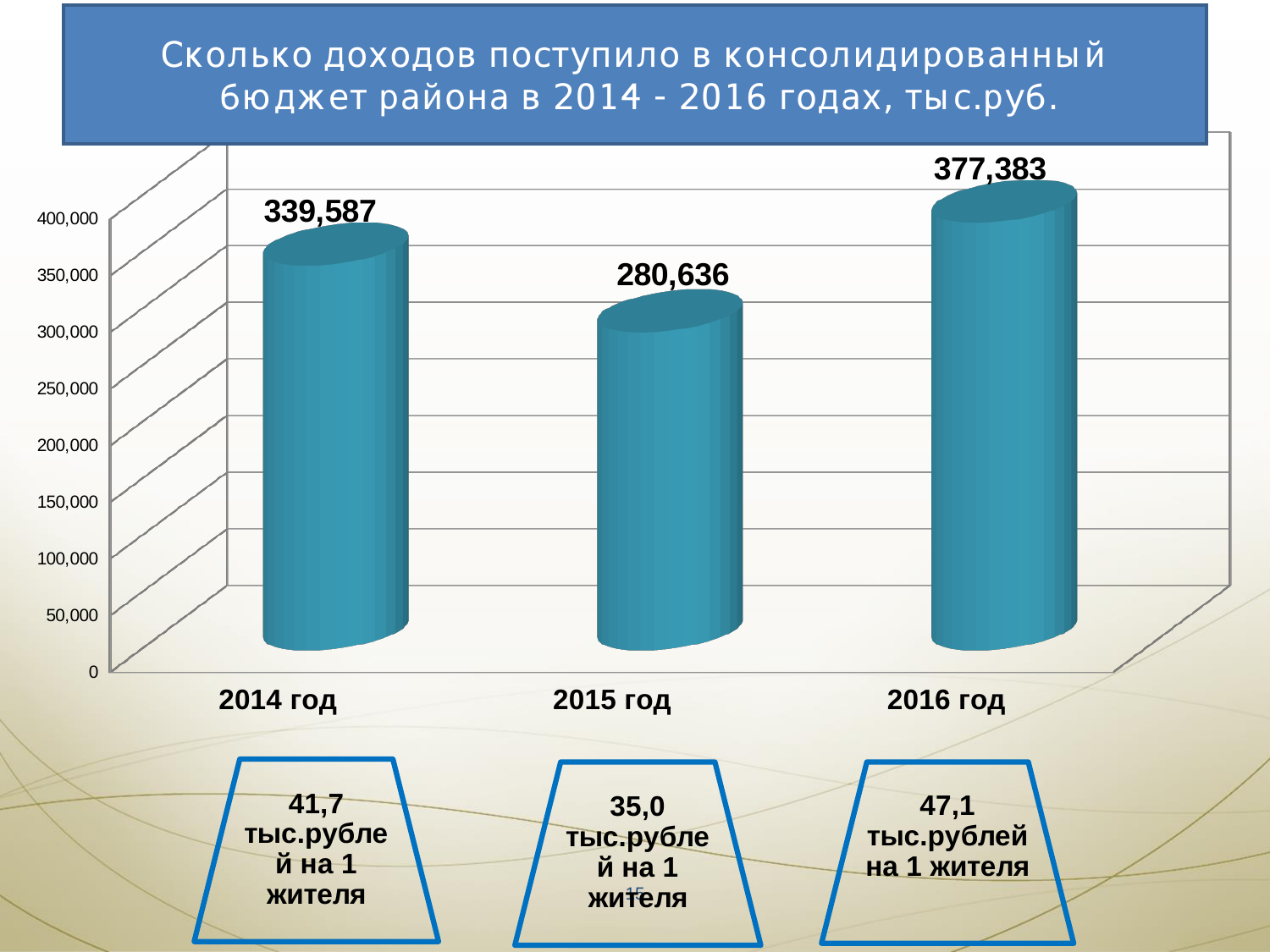

[unsupported chart]

Сколько доходов поступило в консолидированный
 бюджет района в 2014 - 2016 годах, тыс.руб.

15